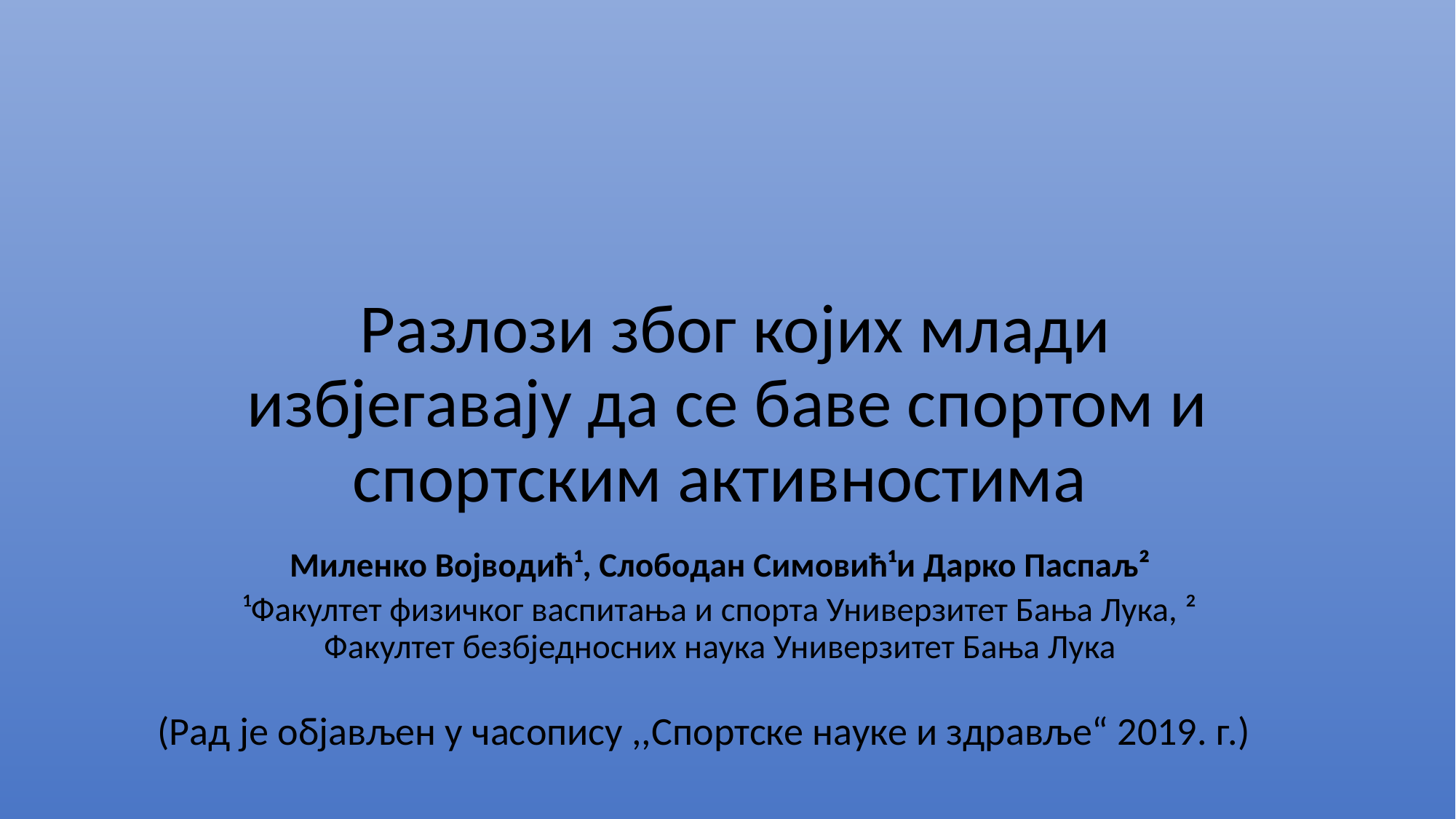

# Разлози због којих млади избјегавају да се баве спортом и спортским активностима

 Миленко Војводић¹, Слободан Симовић¹и Дарко Паспаљ²
¹Факултет физичког васпитања и спорта Универзитет Бања Лука, ² Факултет безбједносних наука Универзитет Бања Лука

(Рад je објављен у часопису ,,Спортске науке и здравље“ 2019. г.)